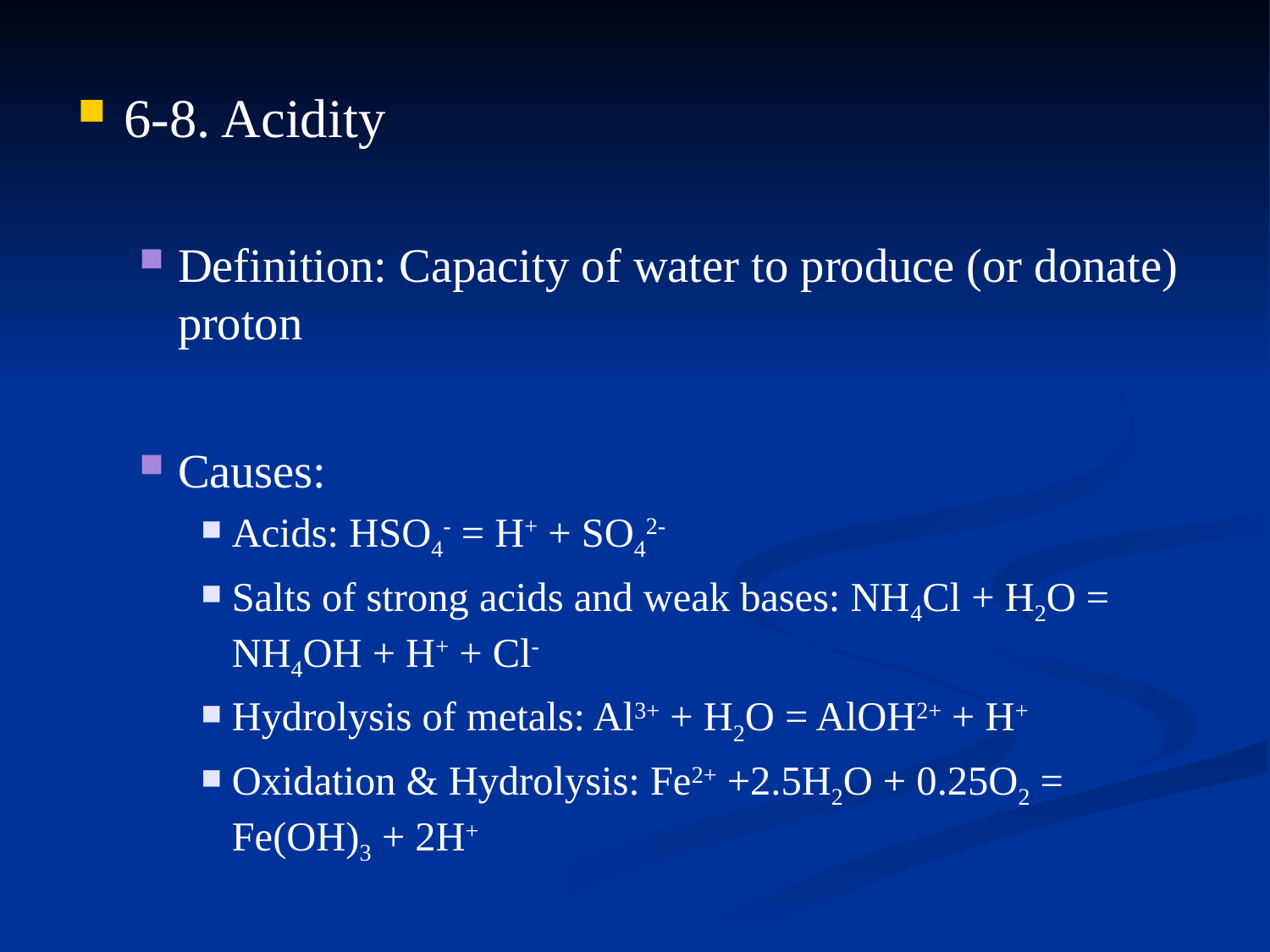

6-8. Acidity

Definition: Capacity of water to produce (or donate) proton

Causes:
Acids: HSO4- = H+ + SO42-
Salts of strong acids and weak bases: NH4Cl + H2O = NH4OH + H+ + Cl-
Hydrolysis of metals: Al3+ + H2O = AlOH2+ + H+
Oxidation & Hydrolysis: Fe2+ +2.5H2O + 0.25O2 = Fe(OH)3 + 2H+